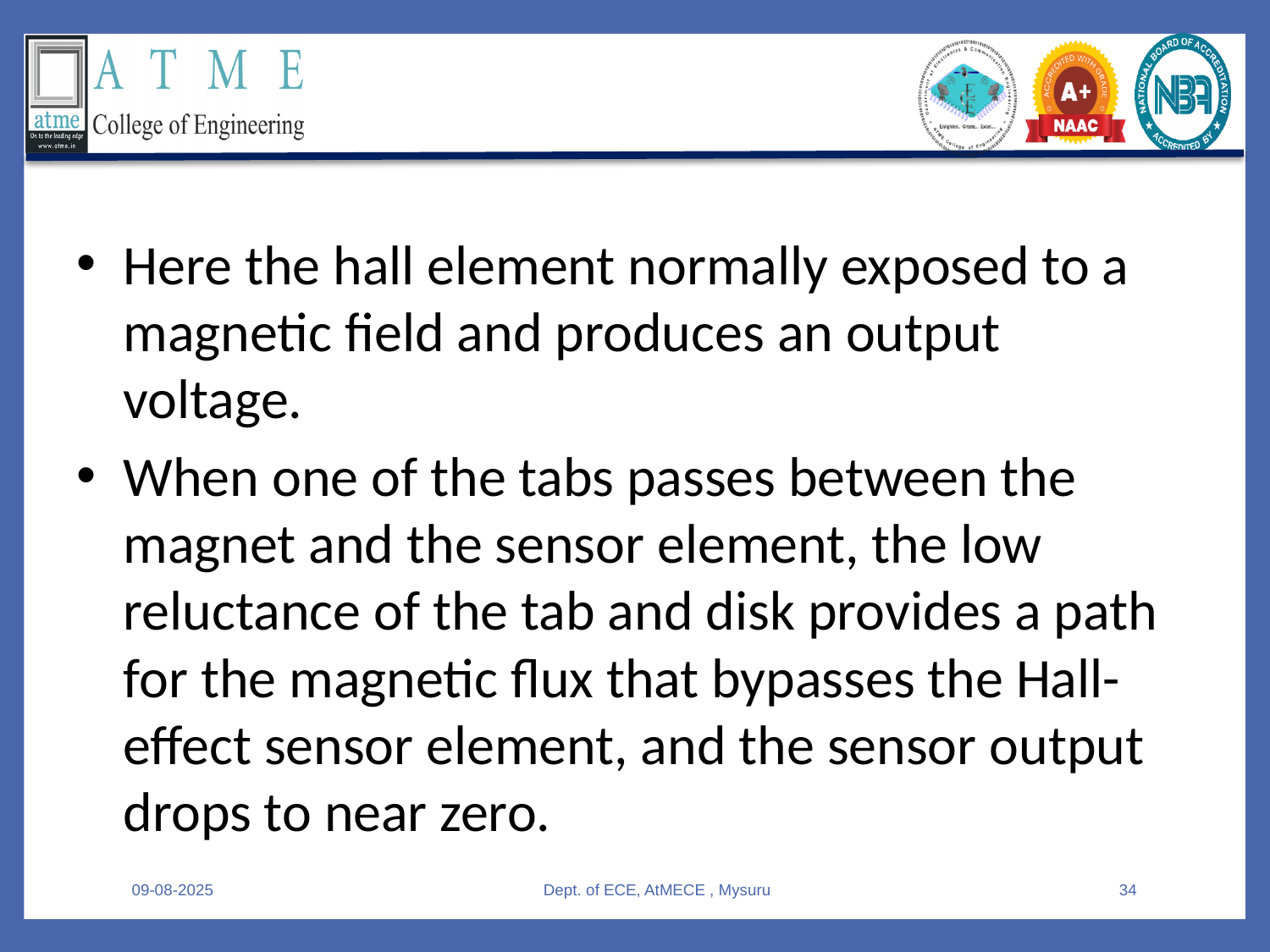

Here the hall element normally exposed to a magnetic field and produces an output voltage.
When one of the tabs passes between the magnet and the sensor element, the low reluctance of the tab and disk provides a path for the magnetic flux that bypasses the Hall-effect sensor element, and the sensor output drops to near zero.
09-08-2025
Dept. of ECE, AtMECE , Mysuru
34